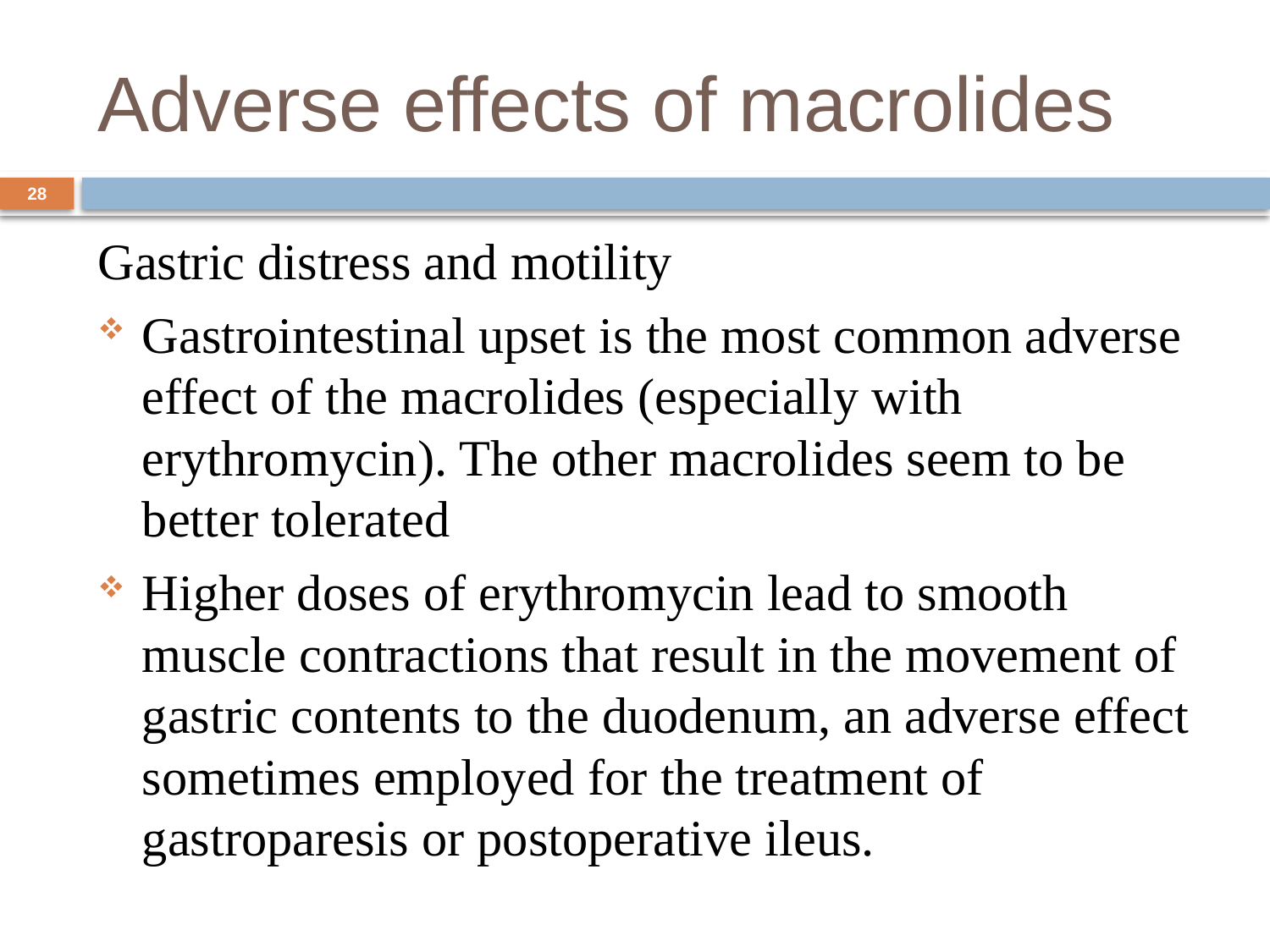

# Adverse effects of macrolides
28
Gastric distress and motility
Gastrointestinal upset is the most common adverse effect of the macrolides (especially with erythromycin). The other macrolides seem to be better tolerated
Higher doses of erythromycin lead to smooth muscle contractions that result in the movement of gastric contents to the duodenum, an adverse effect sometimes employed for the treatment of gastroparesis or postoperative ileus.